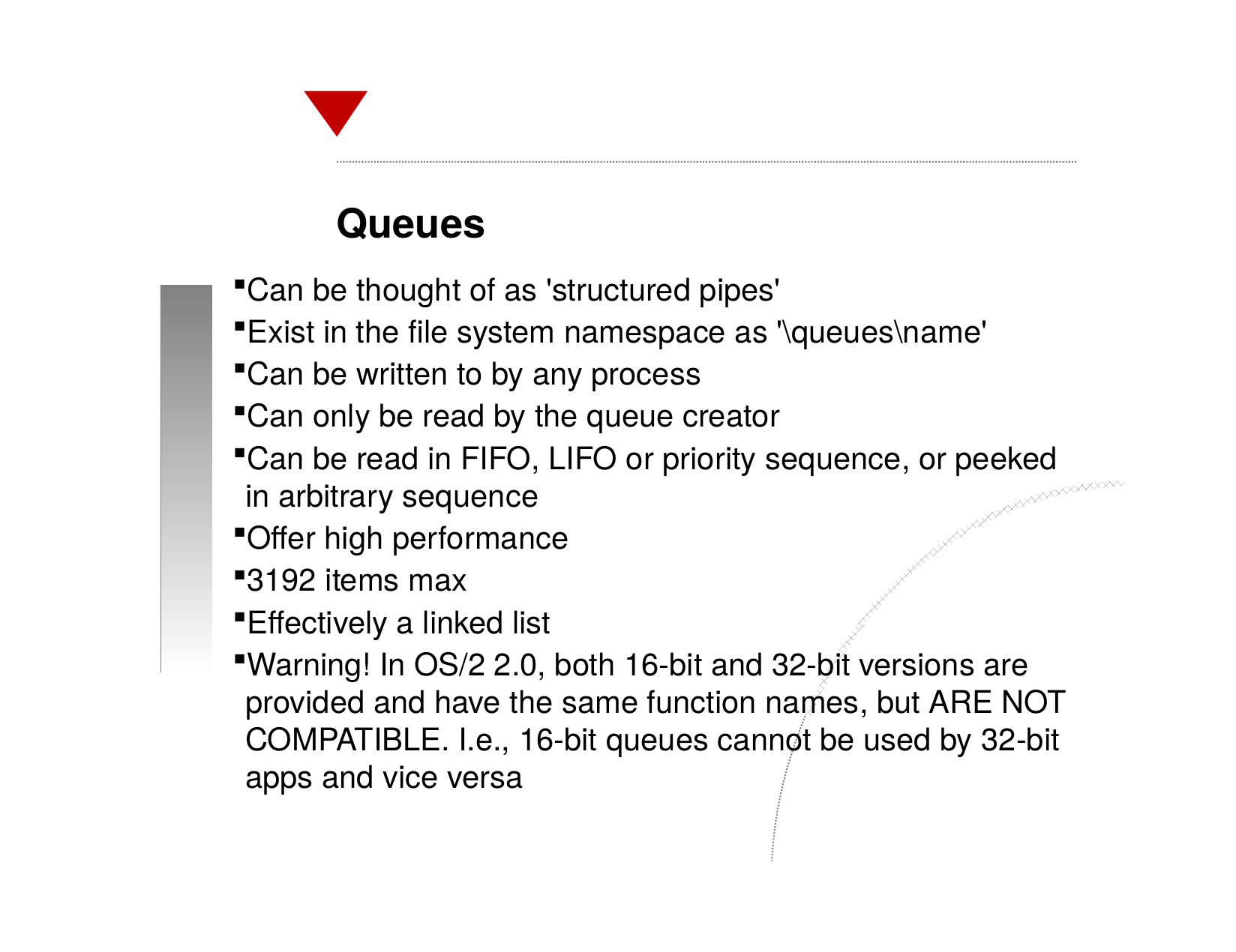

Queues
Can be thought of as 'structured pipes'
Exist in the file system namespace as '\queues\name'
Can be written to by any process
Can only be read by the queue creator
Can be read in FIFO, LIFO or priority sequence, or peeked in arbitrary sequence
Offer high performance
3192 items max
Effectively a linked list
Warning! In OS/2 2.0, both 16-bit and 32-bit versions are provided and have the same function names, but ARE NOT COMPATIBLE. I.e., 16-bit queues cannot be used by 32-bit apps and vice versa